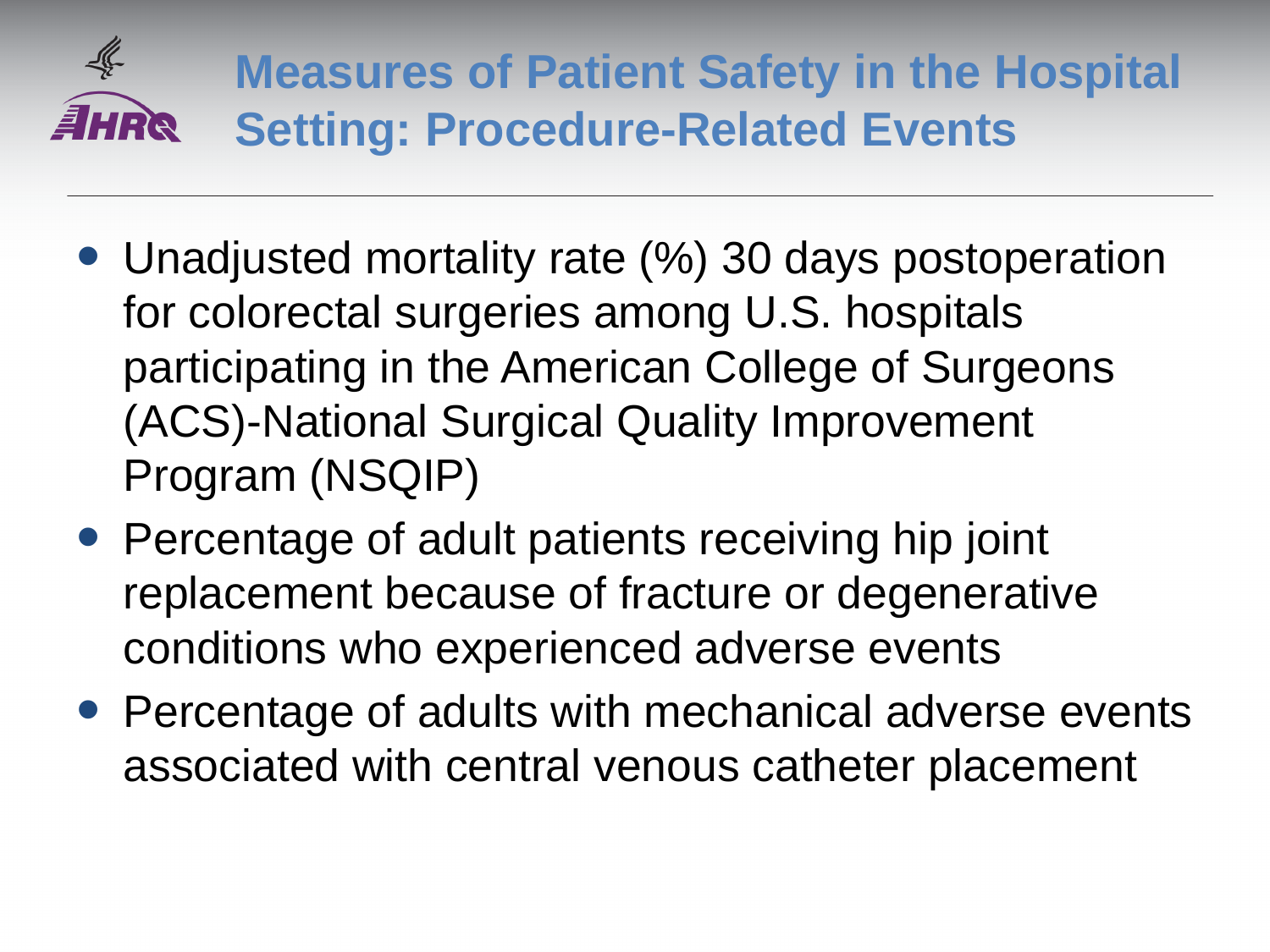

# Measures of Patient Safety in the Hospital Setting: Procedure-Related Events
Unadjusted mortality rate (%) 30 days postoperation for colorectal surgeries among U.S. hospitals participating in the American College of Surgeons (ACS)-National Surgical Quality Improvement Program (NSQIP)
Percentage of adult patients receiving hip joint replacement because of fracture or degenerative conditions who experienced adverse events
Percentage of adults with mechanical adverse events associated with central venous catheter placement